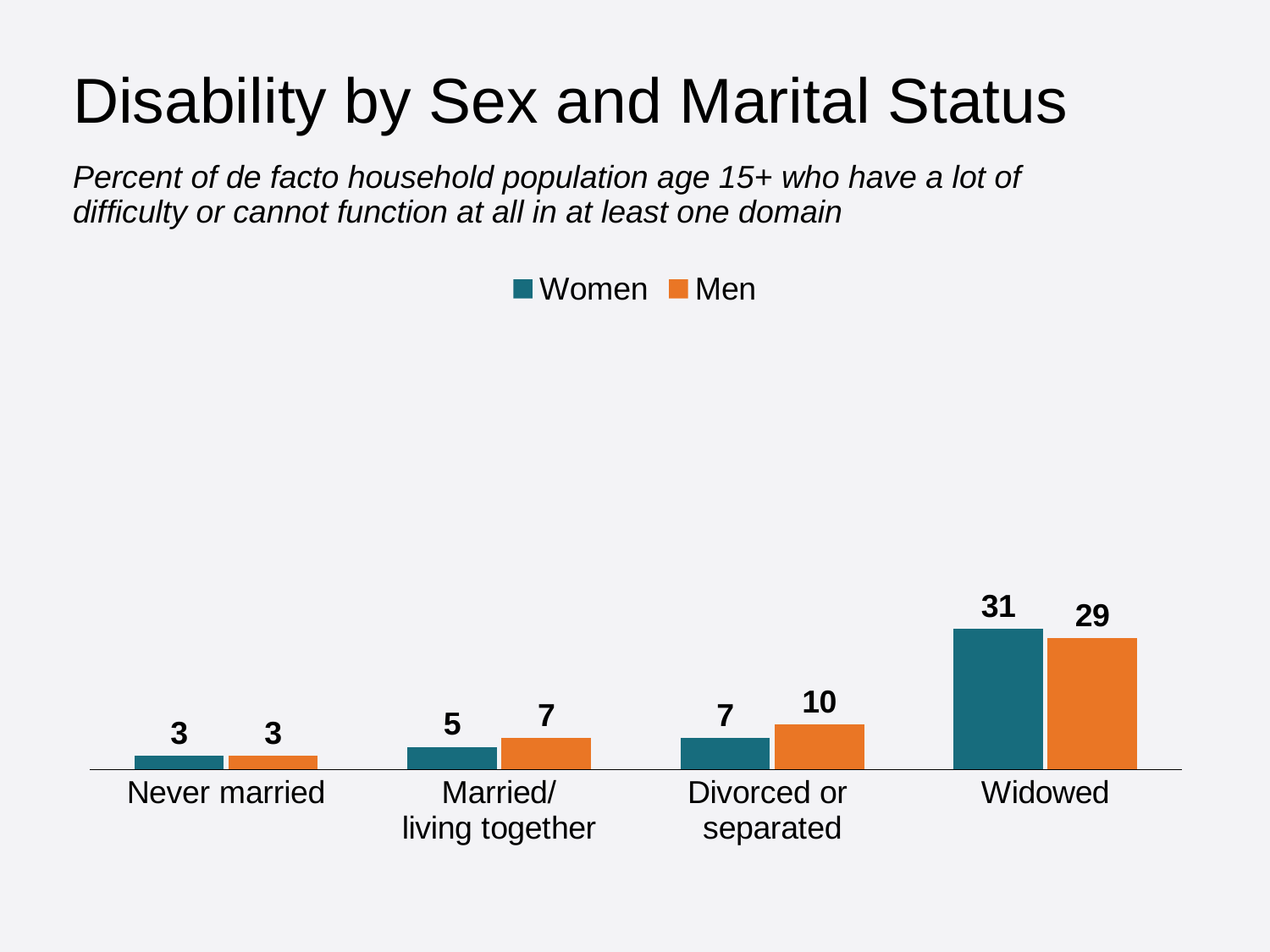

# Disability by Sex and Marital Status
Percent of de facto household population age 15+ who have a lot of difficulty or cannot function at all in at least one domain

### Chart

| Category | Women | Men |
|---|---|---|
| Never married | 3.0 | 3.0 |
| Married/
living together | 5.0 | 7.0 |
| Divorced or
separated | 7.0 | 10.0 |
| Widowed | 31.0 | 29.0 |